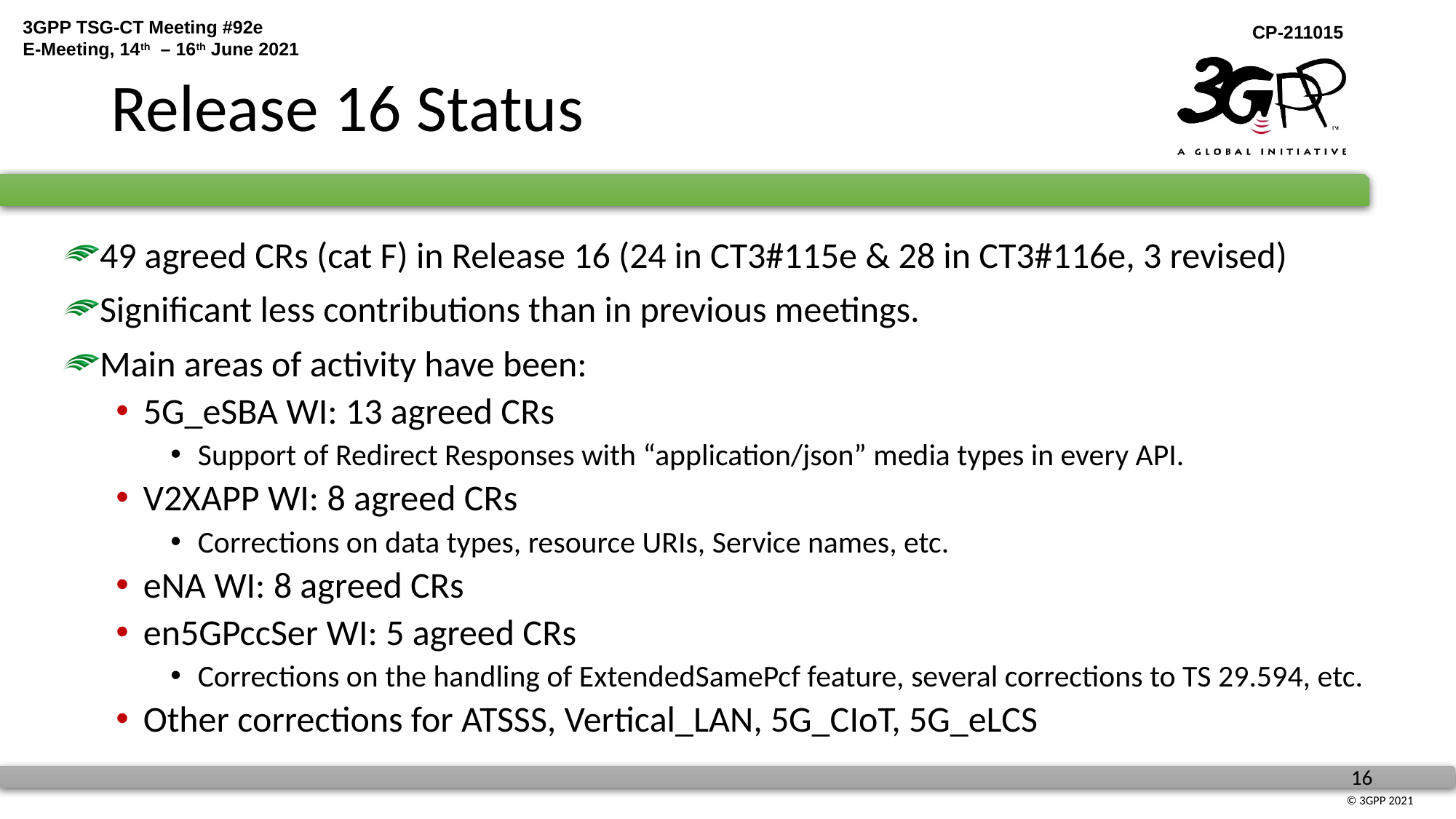

# Release 16 Status
49 agreed CRs (cat F) in Release 16 (24 in CT3#115e & 28 in CT3#116e, 3 revised)
Significant less contributions than in previous meetings.
Main areas of activity have been:
5G_eSBA WI: 13 agreed CRs
Support of Redirect Responses with “application/json” media types in every API.
V2XAPP WI: 8 agreed CRs
Corrections on data types, resource URIs, Service names, etc.
eNA WI: 8 agreed CRs
en5GPccSer WI: 5 agreed CRs
Corrections on the handling of ExtendedSamePcf feature, several corrections to TS 29.594, etc.
Other corrections for ATSSS, Vertical_LAN, 5G_CIoT, 5G_eLCS